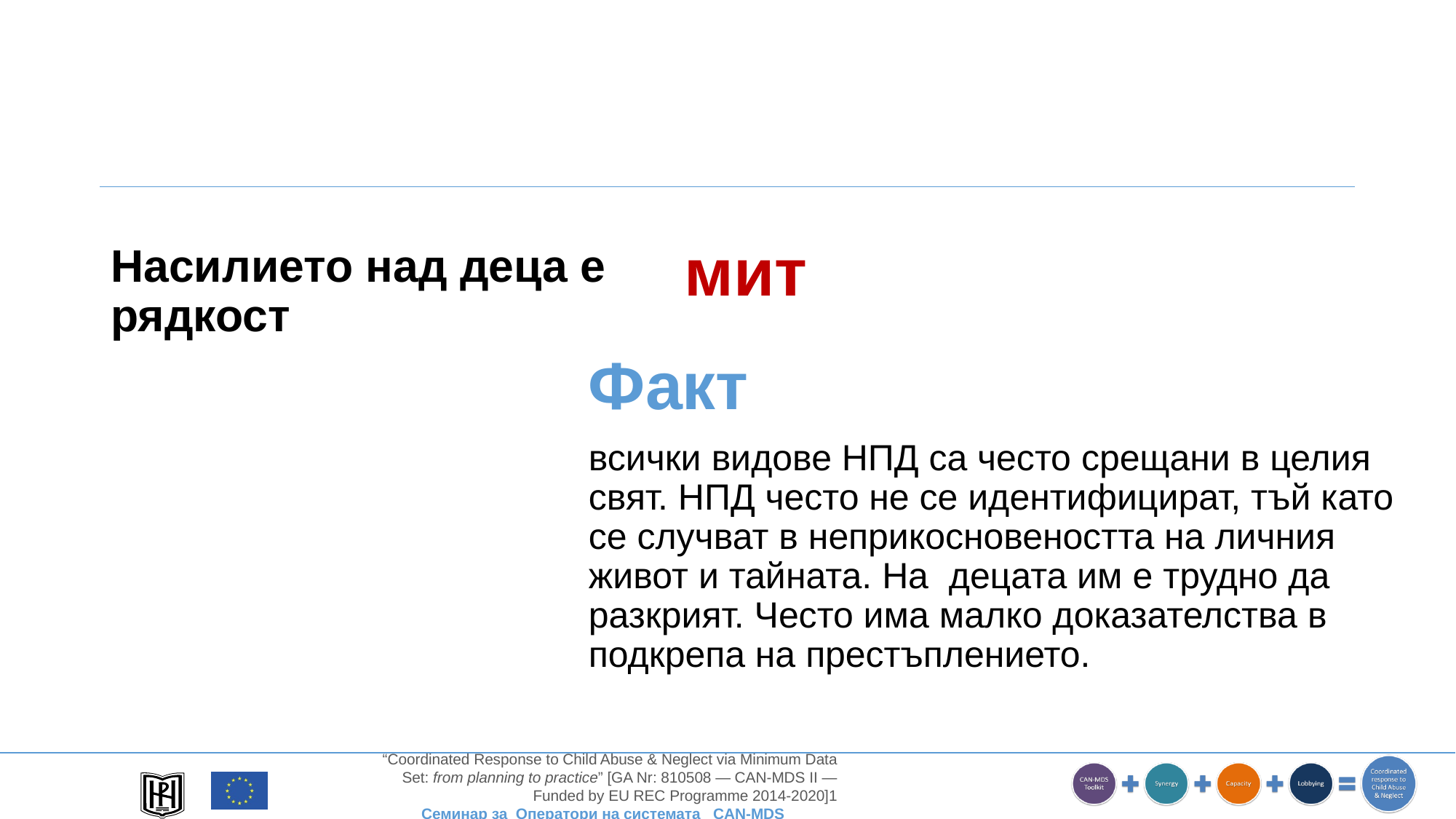

мит
Насилието над деца е рядкост
Факт
всички видове НПД са често срещани в целия свят. НПД често не се идентифицират, тъй като се случват в неприкосновеността на личния живот и тайната. На  децата им е трудно да разкрият. Често има малко доказателства в подкрепа на престъплението.